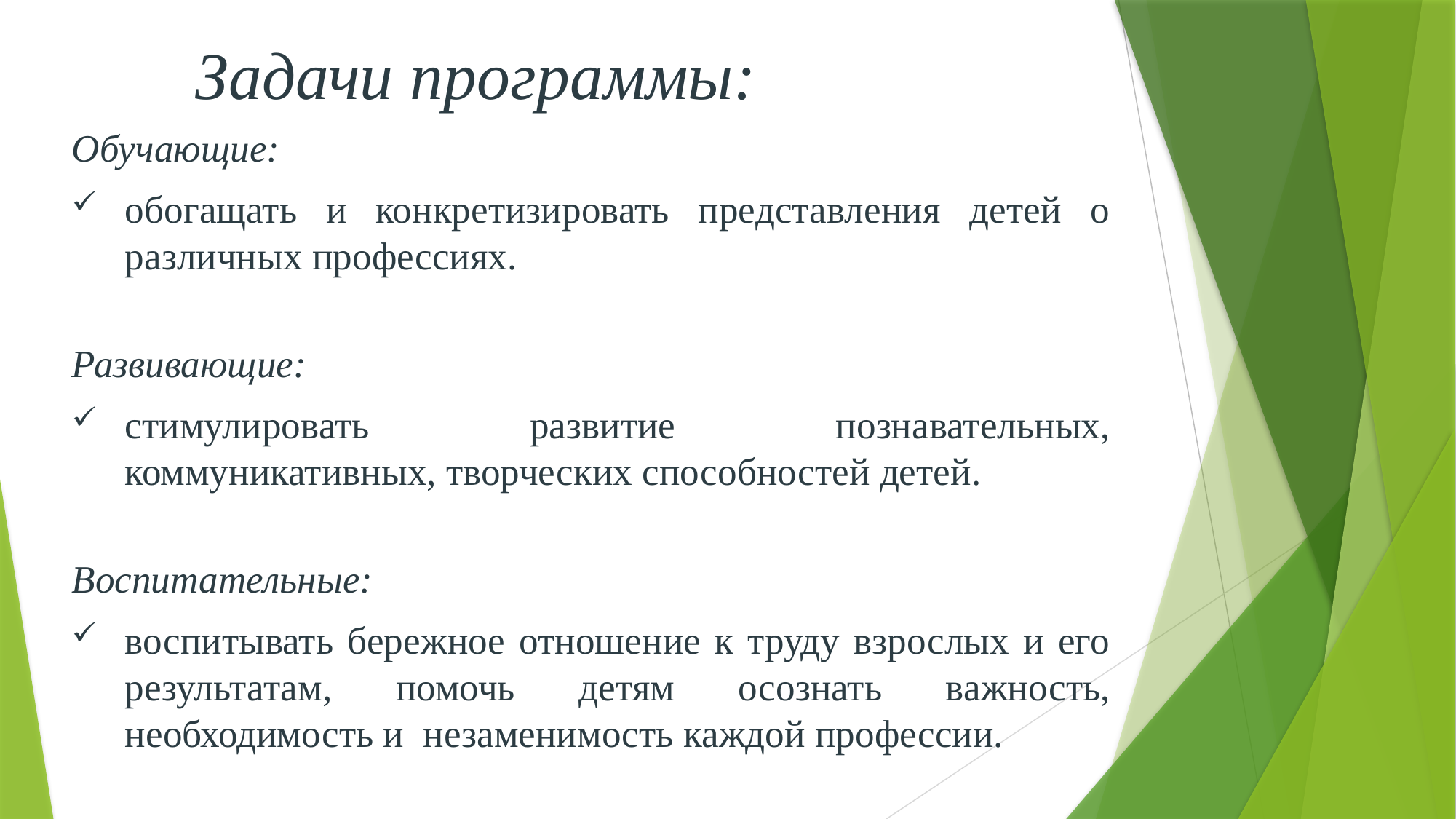

# Задачи программы:
Обучающие:
обогащать и конкретизировать представления детей о различных профессиях.
Развивающие:
стимулировать развитие познавательных, коммуникативных, творческих способностей детей.
Воспитательные:
воспитывать бережное отношение к труду взрослых и его результатам, помочь детям осознать важность, необходимость и  незаменимость каждой профессии.